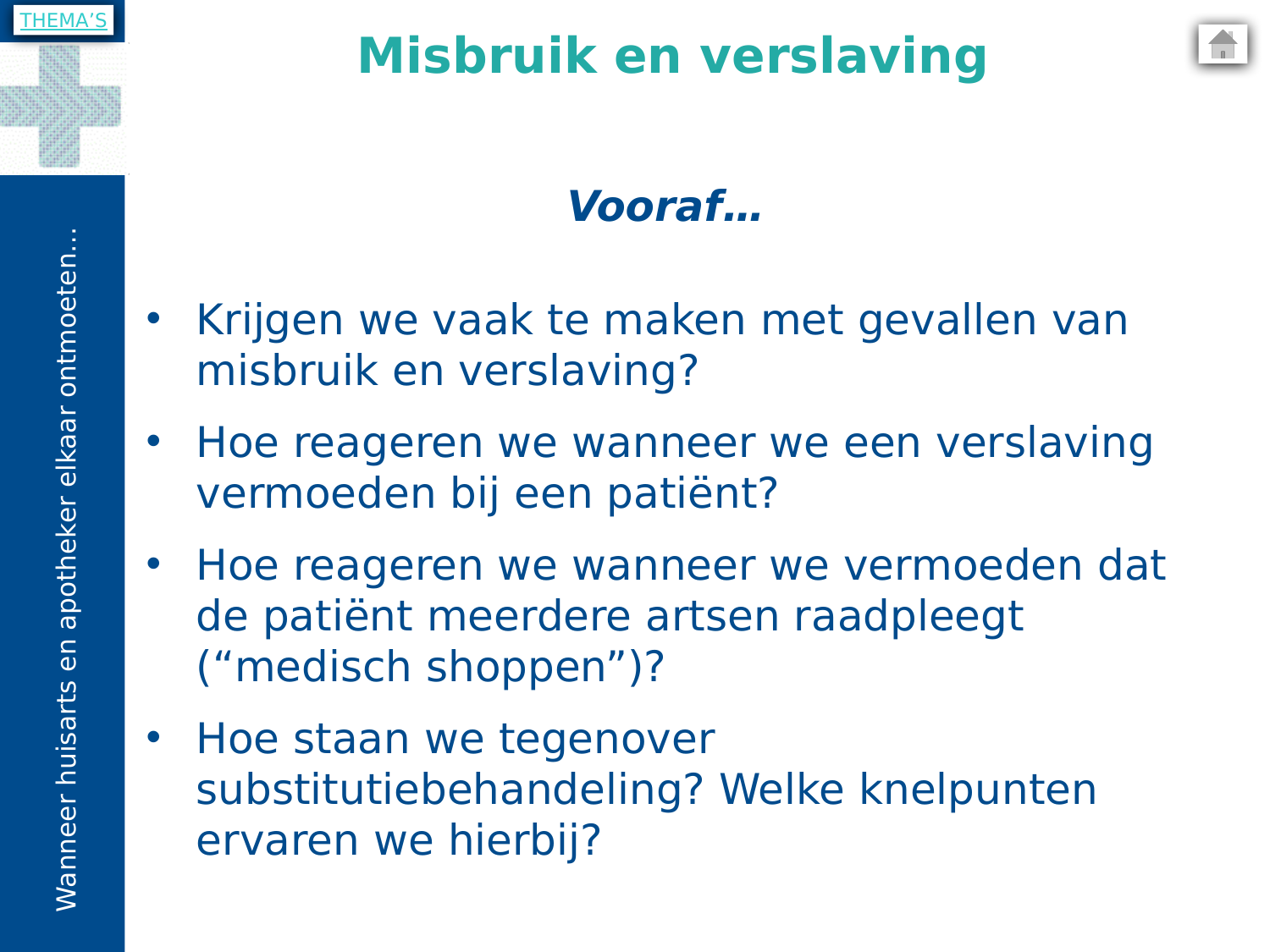

THEMA’S
Misbruik en verslaving

Vooraf…

Krijgen we vaak te maken met gevallen van misbruik en verslaving?
Hoe reageren we wanneer we een verslaving vermoeden bij een patiënt?
Hoe reageren we wanneer we vermoeden dat de patiënt meerdere artsen raadpleegt (“medisch shoppen”)?
Hoe staan we tegenover substitutiebehandeling? Welke knelpunten ervaren we hierbij?